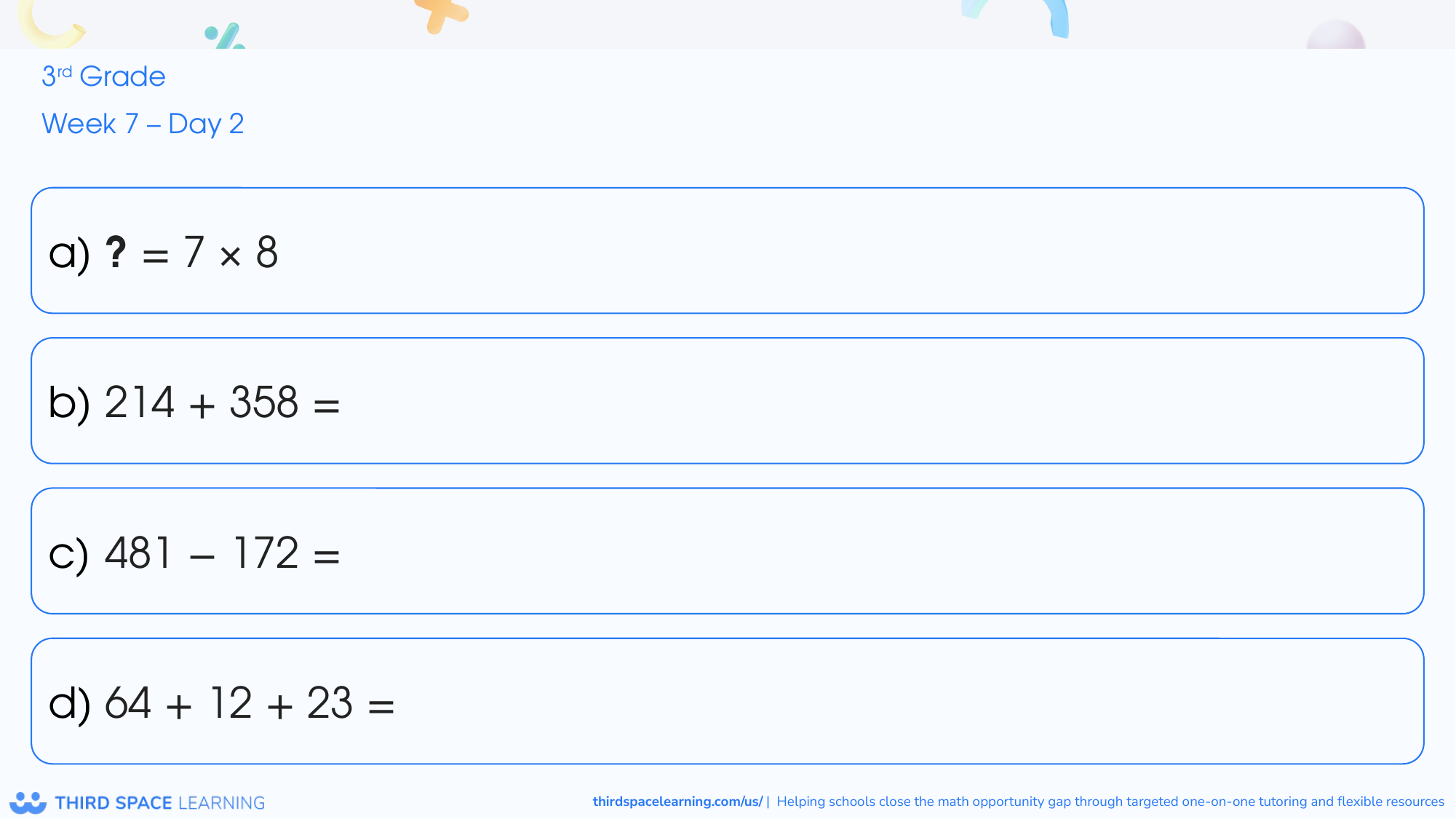

3rd Grade
Week 7 – Day 2
? = 7 × 8
214 + 358 =
481 − 172 =
64 + 12 + 23 =